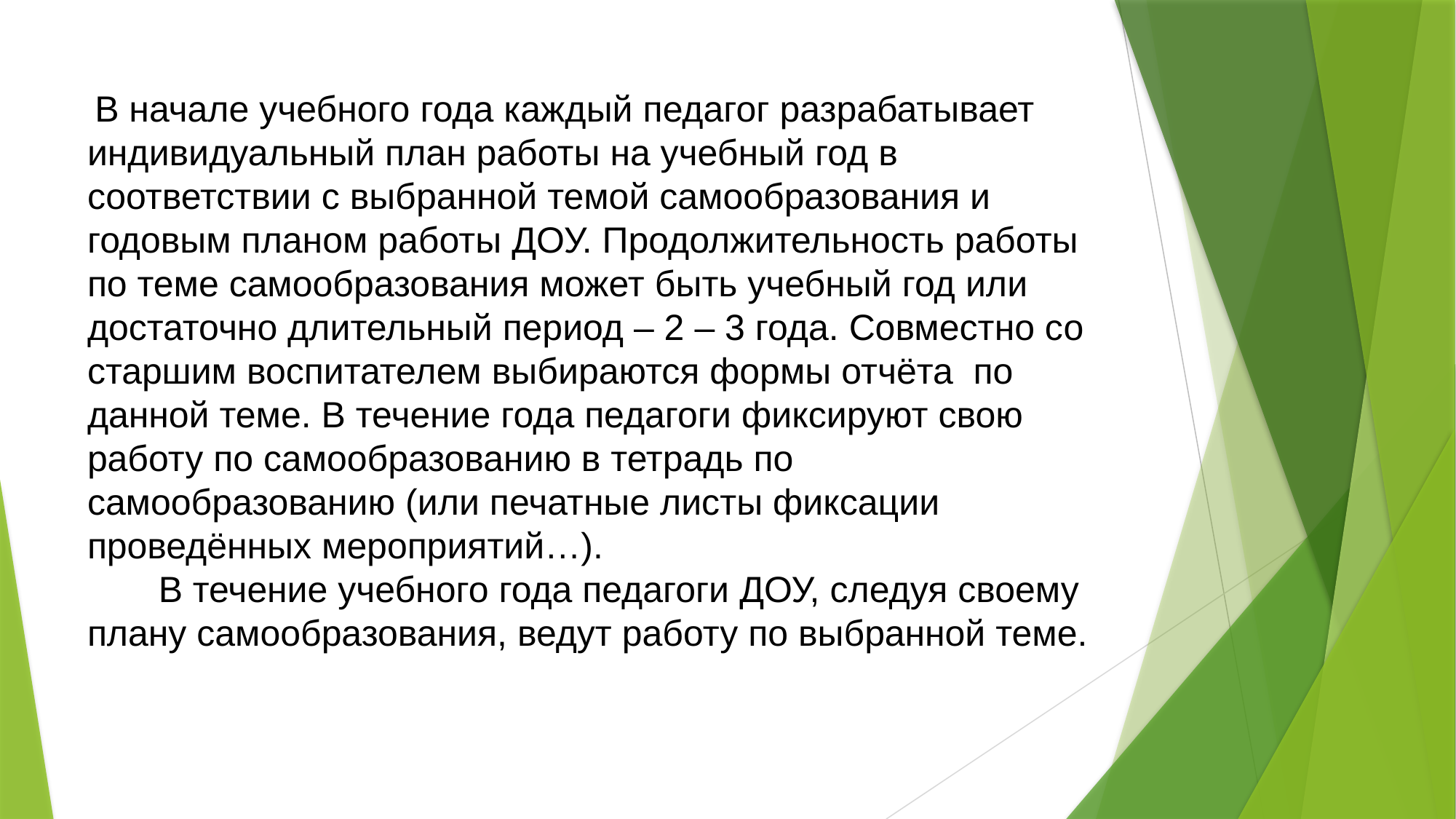

В начале учебного года каждый педагог разрабатывает индивидуальный план работы на учебный год в соответствии с выбранной темой самообразования и годовым планом работы ДОУ. Продолжительность работы по теме самообразования может быть учебный год или достаточно длительный период – 2 – 3 года. Совместно со старшим воспитателем выбираются формы отчёта  по данной теме. В течение года педагоги фиксируют свою работу по самообразованию в тетрадь по самообразованию (или печатные листы фиксации проведённых мероприятий…).
       В течение учебного года педагоги ДОУ, следуя своему плану самообразования, ведут работу по выбранной теме.